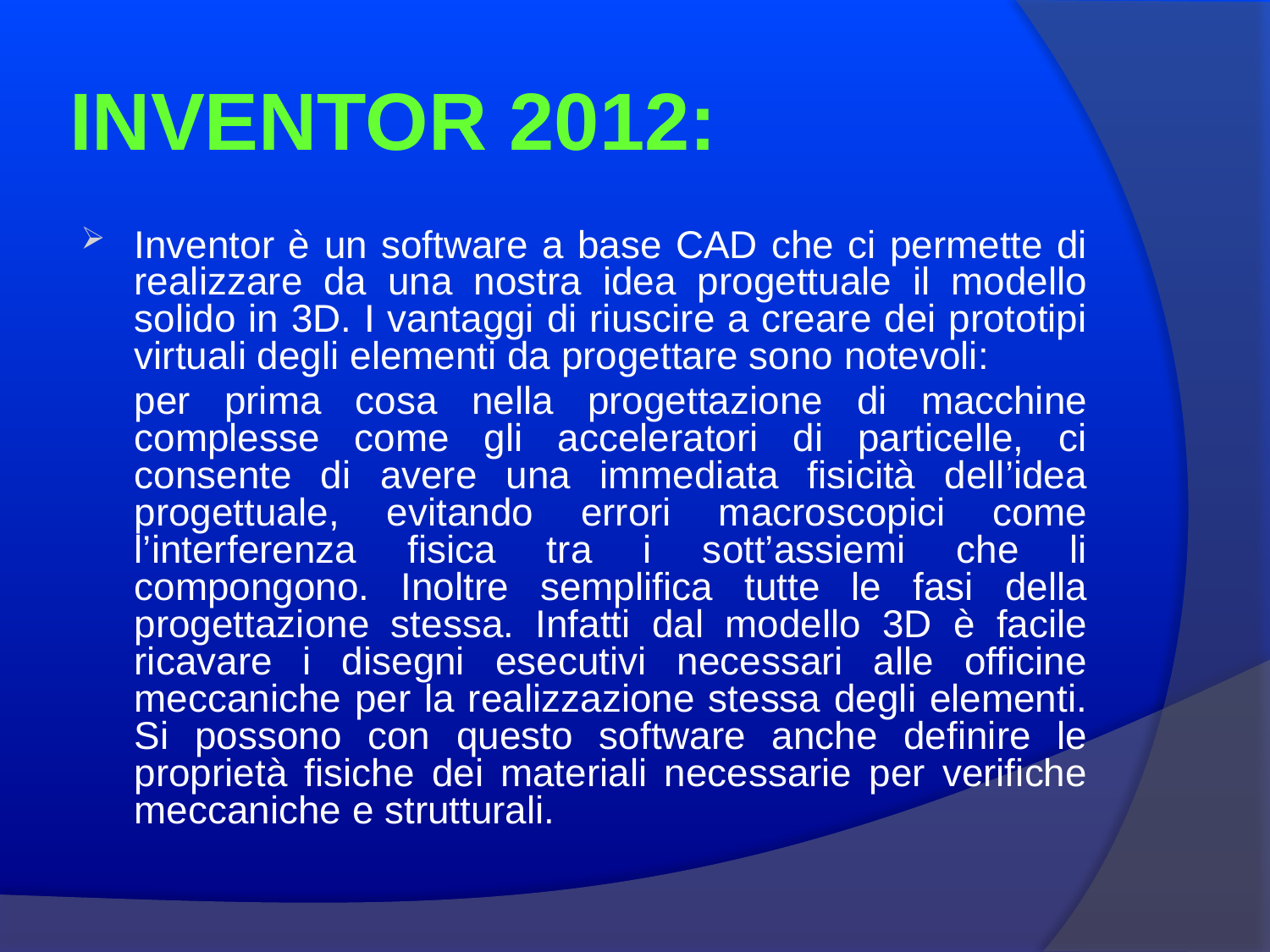

# INVENTOR 2012:
Inventor è un software a base CAD che ci permette di realizzare da una nostra idea progettuale il modello solido in 3D. I vantaggi di riuscire a creare dei prototipi virtuali degli elementi da progettare sono notevoli:
	per prima cosa nella progettazione di macchine complesse come gli acceleratori di particelle, ci consente di avere una immediata fisicità dell’idea progettuale, evitando errori macroscopici come l’interferenza fisica tra i sott’assiemi che li compongono. Inoltre semplifica tutte le fasi della progettazione stessa. Infatti dal modello 3D è facile ricavare i disegni esecutivi necessari alle officine meccaniche per la realizzazione stessa degli elementi. Si possono con questo software anche definire le proprietà fisiche dei materiali necessarie per verifiche meccaniche e strutturali.